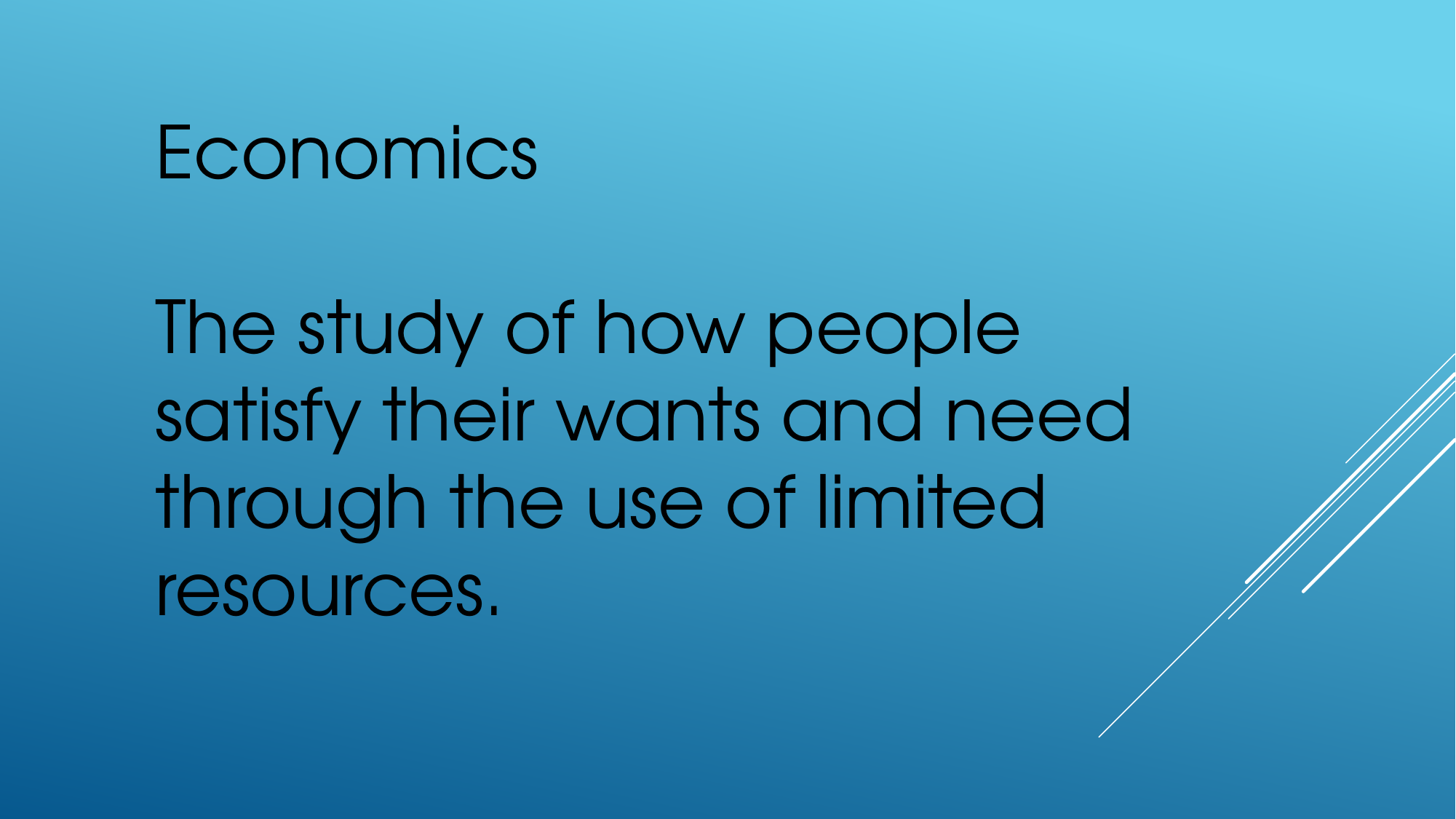

Economics

The study of how people satisfy their wants and need through the use of limited resources.